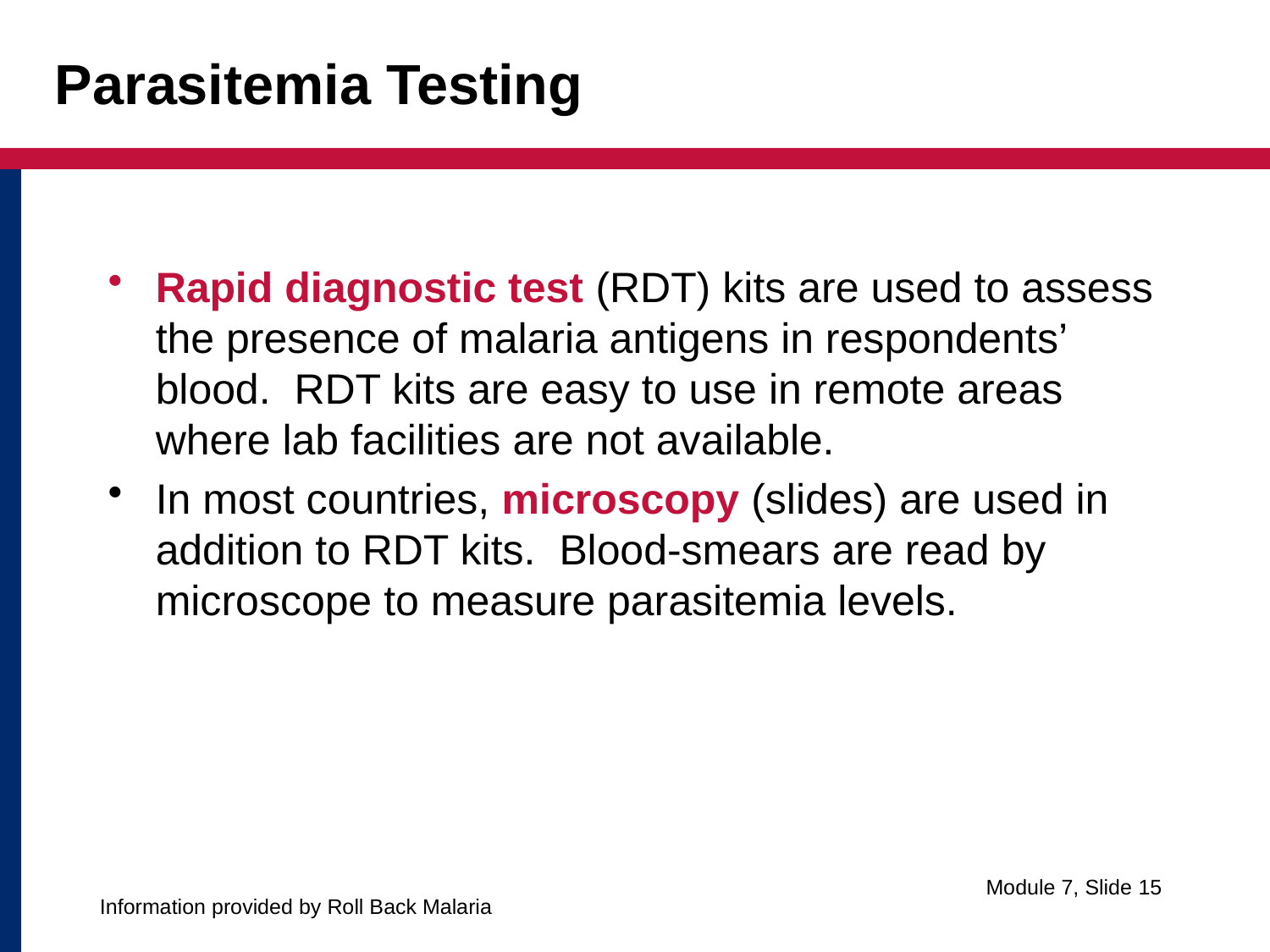

# Parasitemia Testing
Rapid diagnostic test (RDT) kits are used to assess the presence of malaria antigens in respondents’ blood.  RDT kits are easy to use in remote areas where lab facilities are not available.
In most countries, microscopy (slides) are used in addition to RDT kits.  Blood-smears are read by microscope to measure parasitemia levels.

Module 7, Slide 15
Information provided by Roll Back Malaria